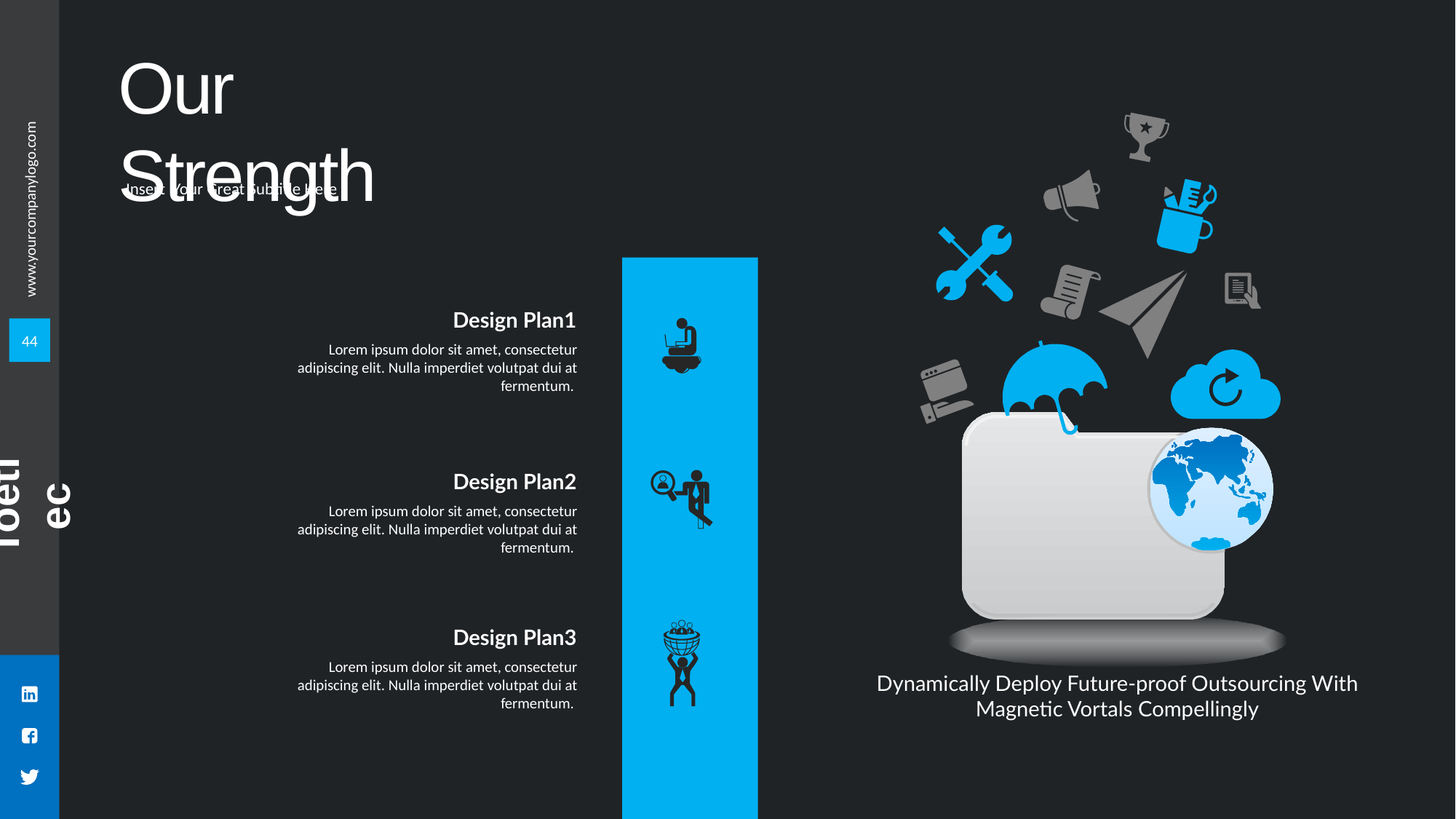

Our Strength

Insert  Your Great Subtitle Here

Design Plan1

44
Lorem ipsum dolor sit amet, consectetur adipiscing elit. Nulla imperdiet volutpat dui at fermentum.

Design Plan2

Lorem ipsum dolor sit amet, consectetur adipiscing elit. Nulla imperdiet volutpat dui at fermentum.
Design Plan3

Dynamically Deploy Future-proof Outsourcing With Magnetic Vortals Compellingly
Lorem ipsum dolor sit amet, consectetur adipiscing elit. Nulla imperdiet volutpat dui at fermentum.